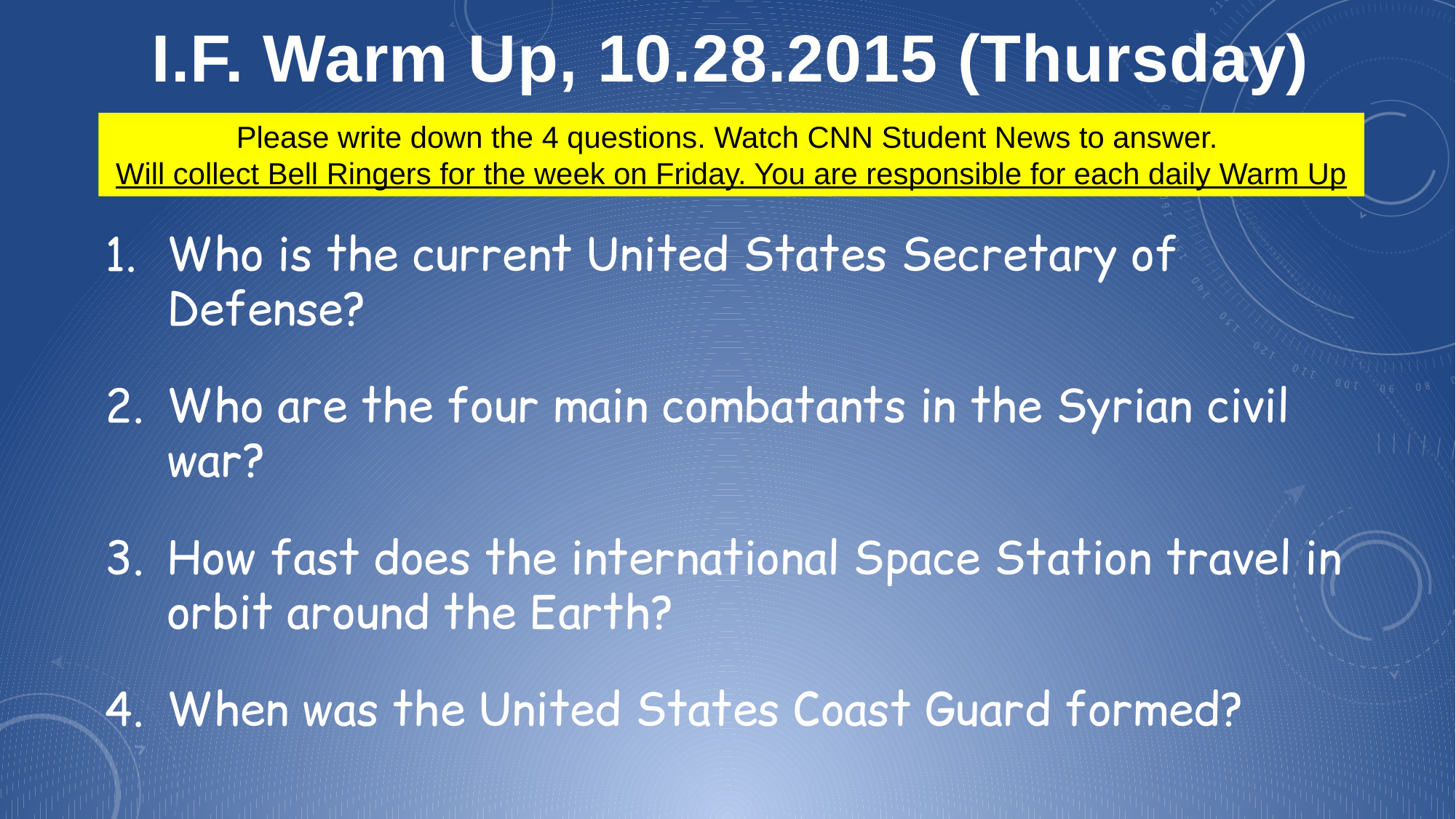

I.F. Warm Up, 10.28.2015 (Thursday)
Please write down the 4 questions. Watch CNN Student News to answer.
Will collect Bell Ringers for the week on Friday. You are responsible for each daily Warm Up
Who is the current United States Secretary of Defense?
Who are the four main combatants in the Syrian civil war?
How fast does the international Space Station travel in orbit around the Earth?
When was the United States Coast Guard formed?